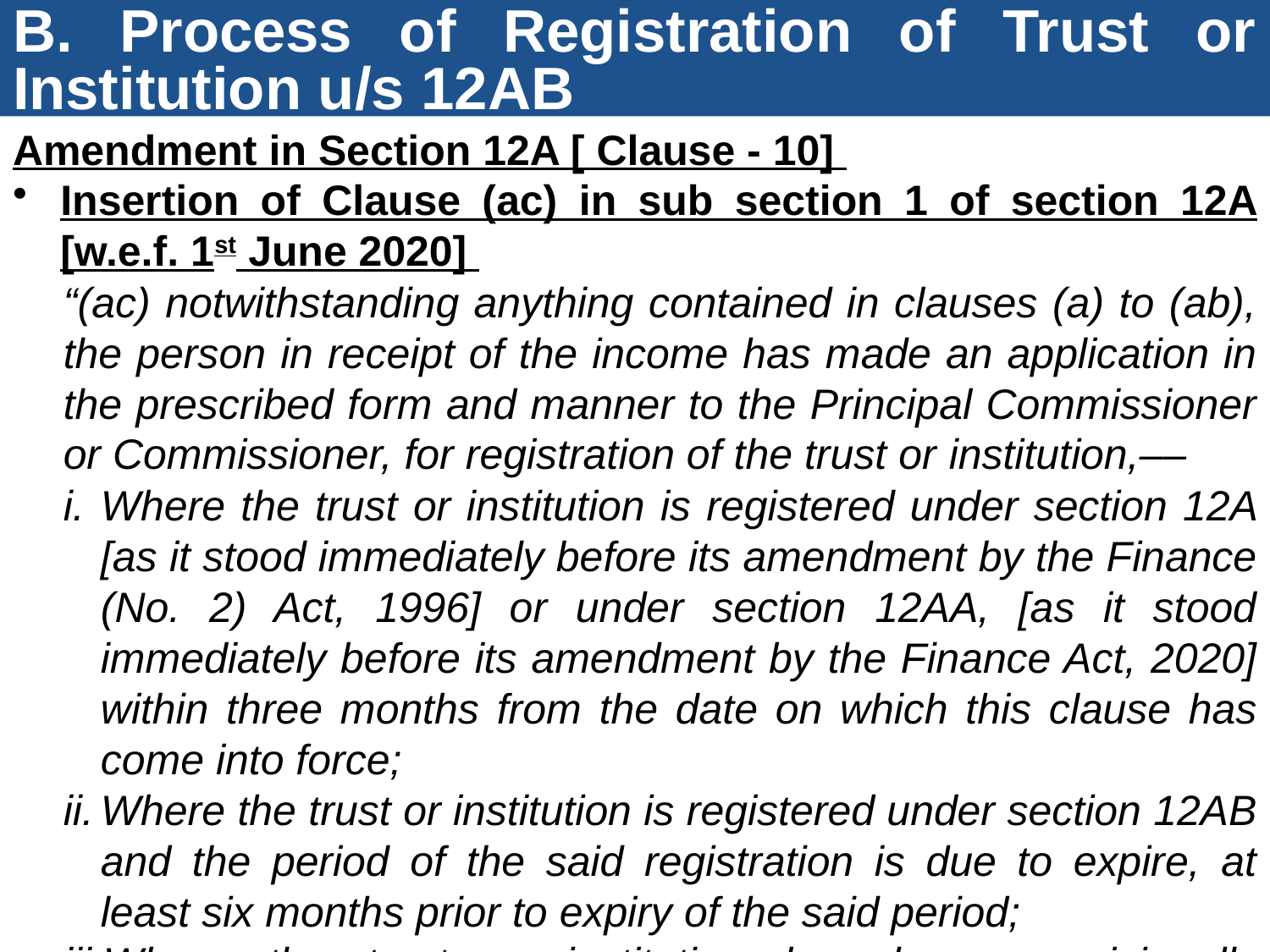

# B. Process of Registration of Trust or Institution u/s 12AB
Amendment in Section 12A [ Clause - 10]
Insertion of Clause (ac) in sub section 1 of section 12A [w.e.f. 1st June 2020]
“(ac) notwithstanding anything contained in clauses (a) to (ab), the person in receipt of the income has made an application in the prescribed form and manner to the Principal Commissioner or Commissioner, for registration of the trust or institution,––
Where the trust or institution is registered under section 12A [as it stood immediately before its amendment by the Finance (No. 2) Act, 1996] or under section 12AA, [as it stood immediately before its amendment by the Finance Act, 2020] within three months from the date on which this clause has come into force;
Where the trust or institution is registered under section 12AB and the period of the said registration is due to expire, at least six months prior to expiry of the said period;
Where the trust or institution has been provisionally registered under section 12AB, at least six months prior to expiry of period of the provisional registration or within six months of commencement of its activities, whichever is earlier;
190